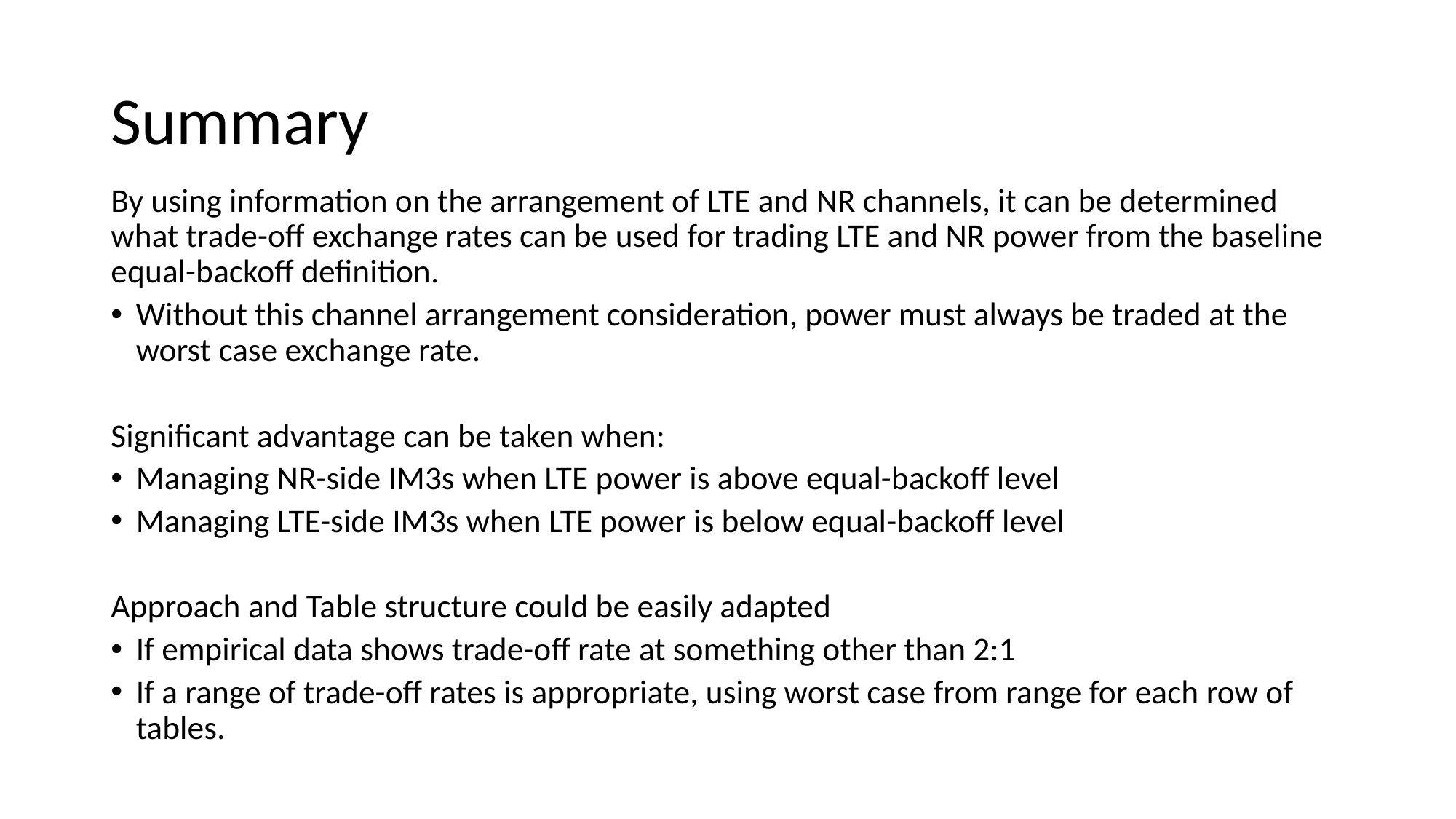

# Summary
By using information on the arrangement of LTE and NR channels, it can be determined what trade-off exchange rates can be used for trading LTE and NR power from the baseline equal-backoff definition.
Without this channel arrangement consideration, power must always be traded at the worst case exchange rate.

Significant advantage can be taken when:
Managing NR-side IM3s when LTE power is above equal-backoff level
Managing LTE-side IM3s when LTE power is below equal-backoff level

Approach and Table structure could be easily adapted
If empirical data shows trade-off rate at something other than 2:1
If a range of trade-off rates is appropriate, using worst case from range for each row of tables.